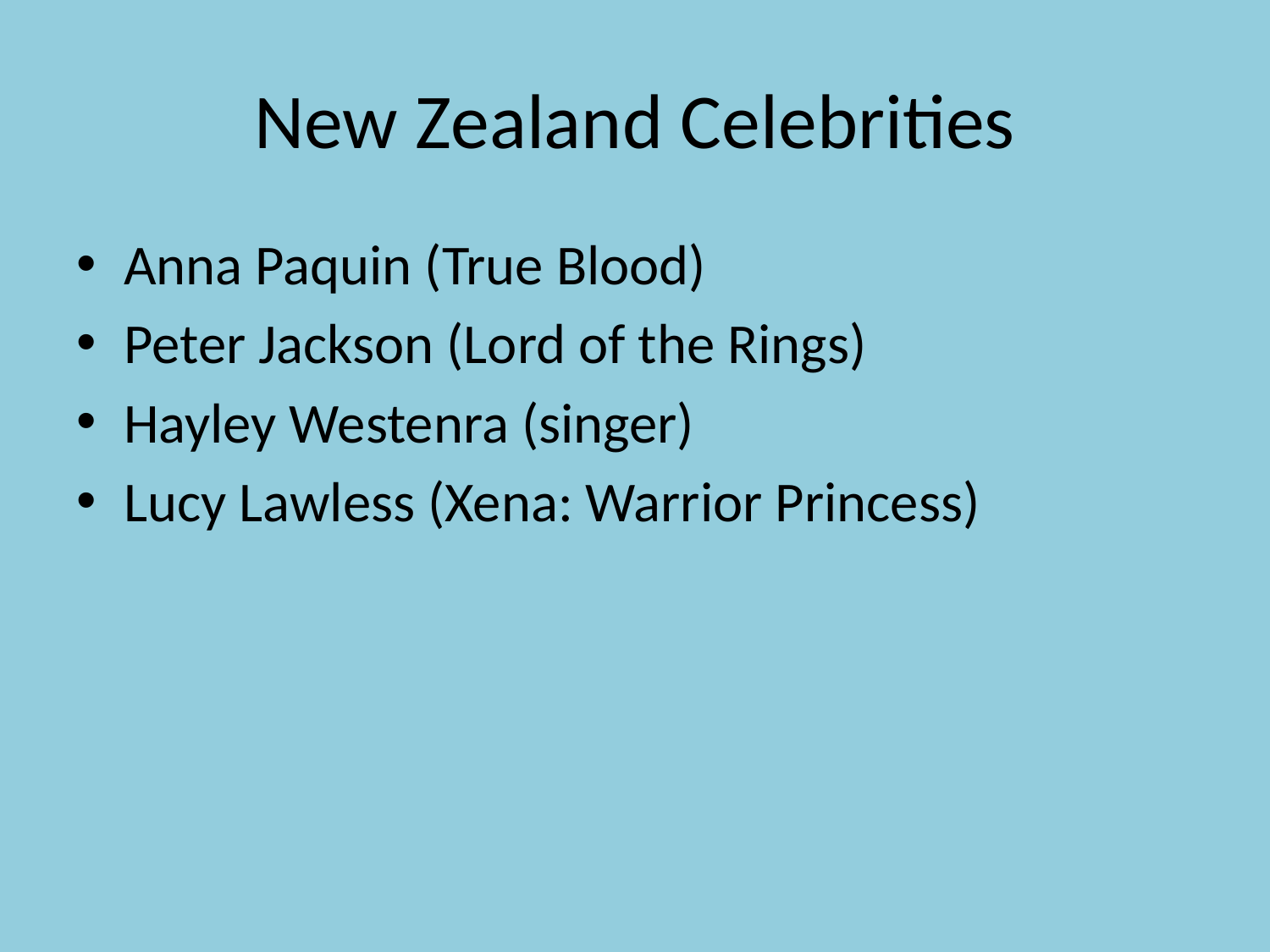

# New Zealand Celebrities
Anna Paquin (True Blood)
Peter Jackson (Lord of the Rings)
Hayley Westenra (singer)
Lucy Lawless (Xena: Warrior Princess)